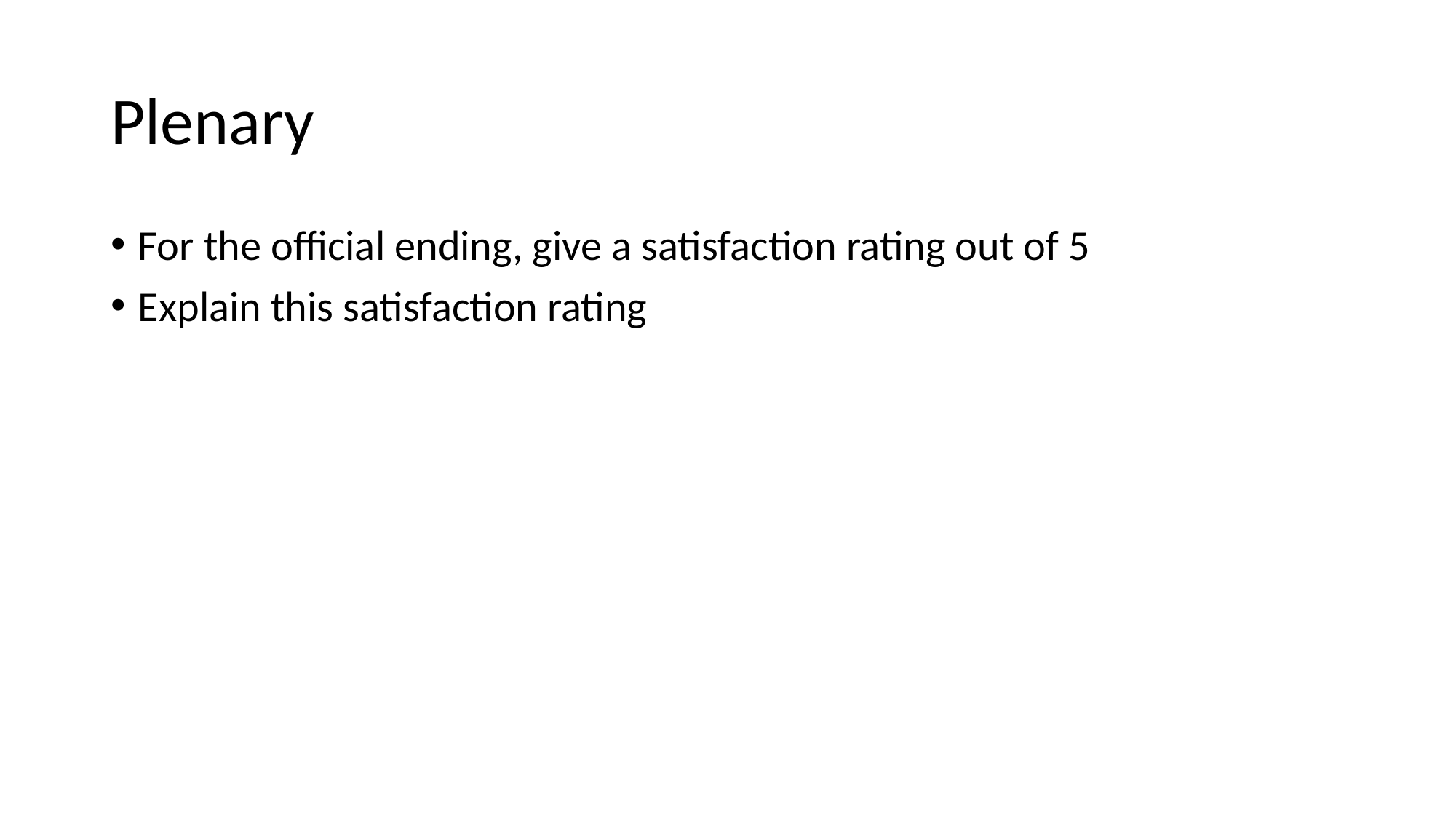

# Plenary
For the official ending, give a satisfaction rating out of 5
Explain this satisfaction rating